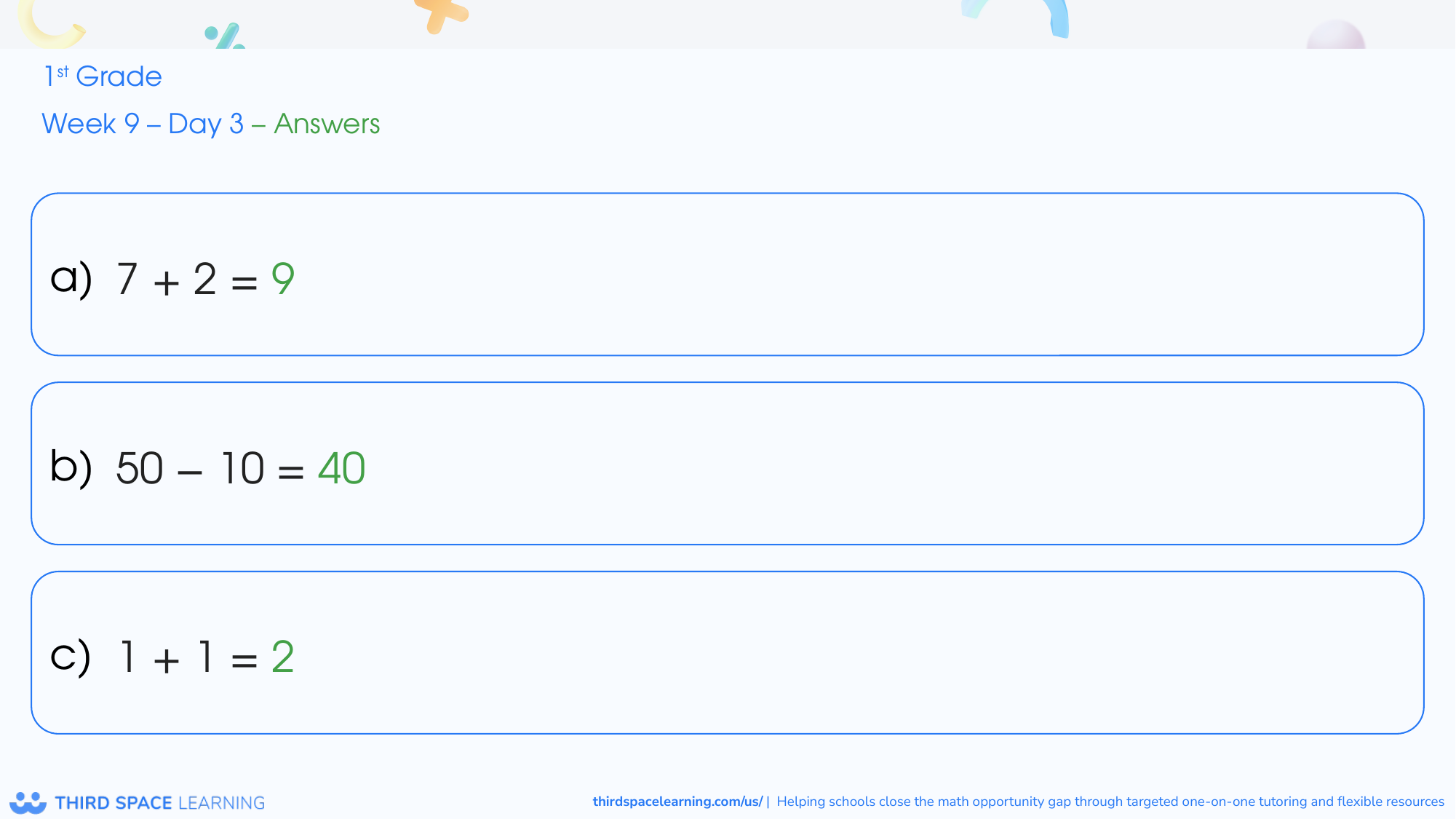

1st Grade
Week 9 – Day 3 – Answers
7 + 2 = 9
50 − 10 = 40
1 + 1 = 2